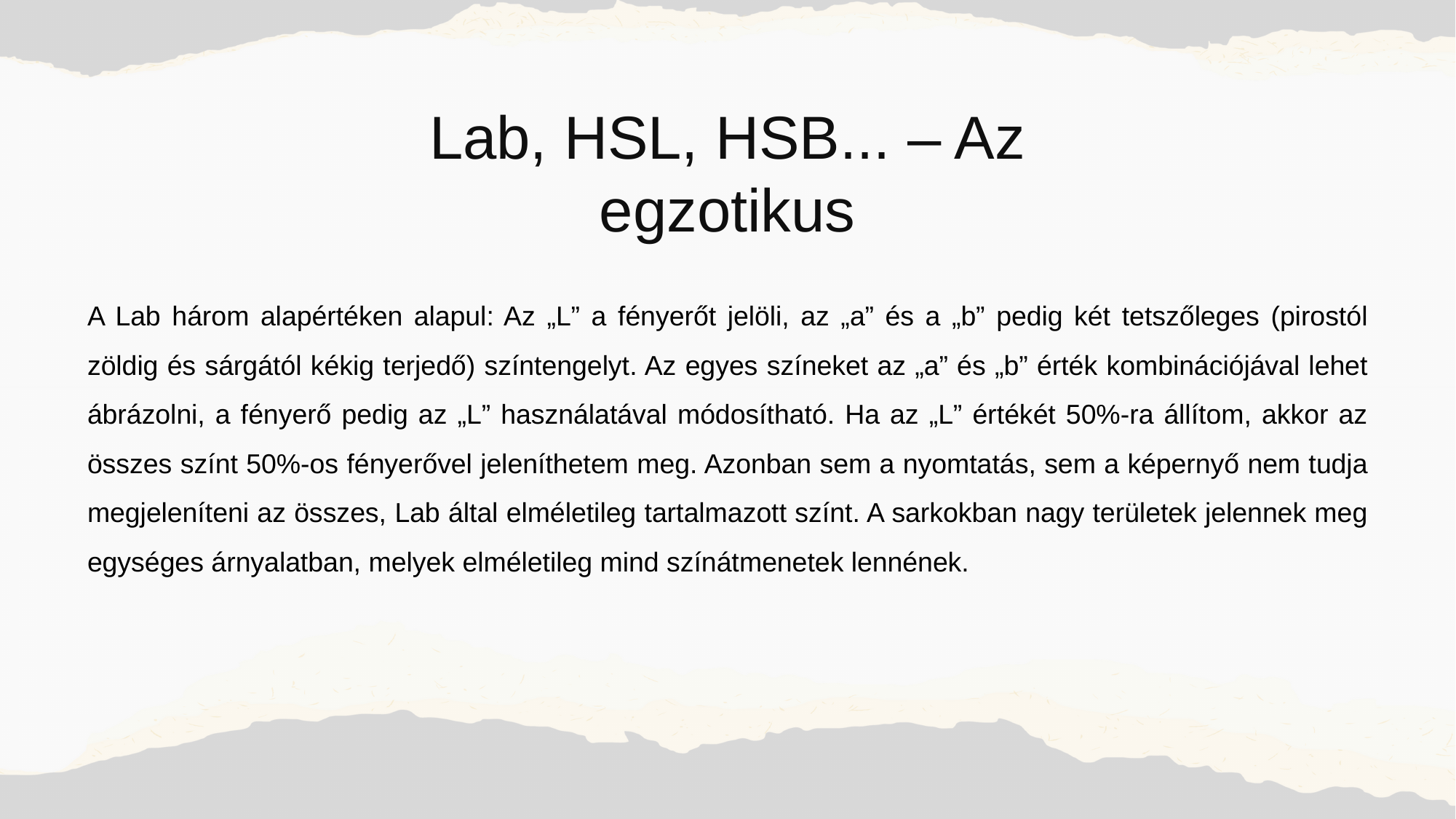

Lab, HSL, HSB... – Az egzotikus
A Lab három alapértéken alapul: Az „L” a fényerőt jelöli, az „a” és a „b” pedig két tetszőleges (pirostól zöldig és sárgától kékig terjedő) színtengelyt. Az egyes színeket az „a” és „b” érték kombinációjával lehet ábrázolni, a fényerő pedig az „L” használatával módosítható. Ha az „L” értékét 50%-ra állítom, akkor az összes színt 50%-os fényerővel jeleníthetem meg. Azonban sem a nyomtatás, sem a képernyő nem tudja megjeleníteni az összes, Lab által elméletileg tartalmazott színt. A sarkokban nagy területek jelennek meg egységes árnyalatban, melyek elméletileg mind színátmenetek lennének.